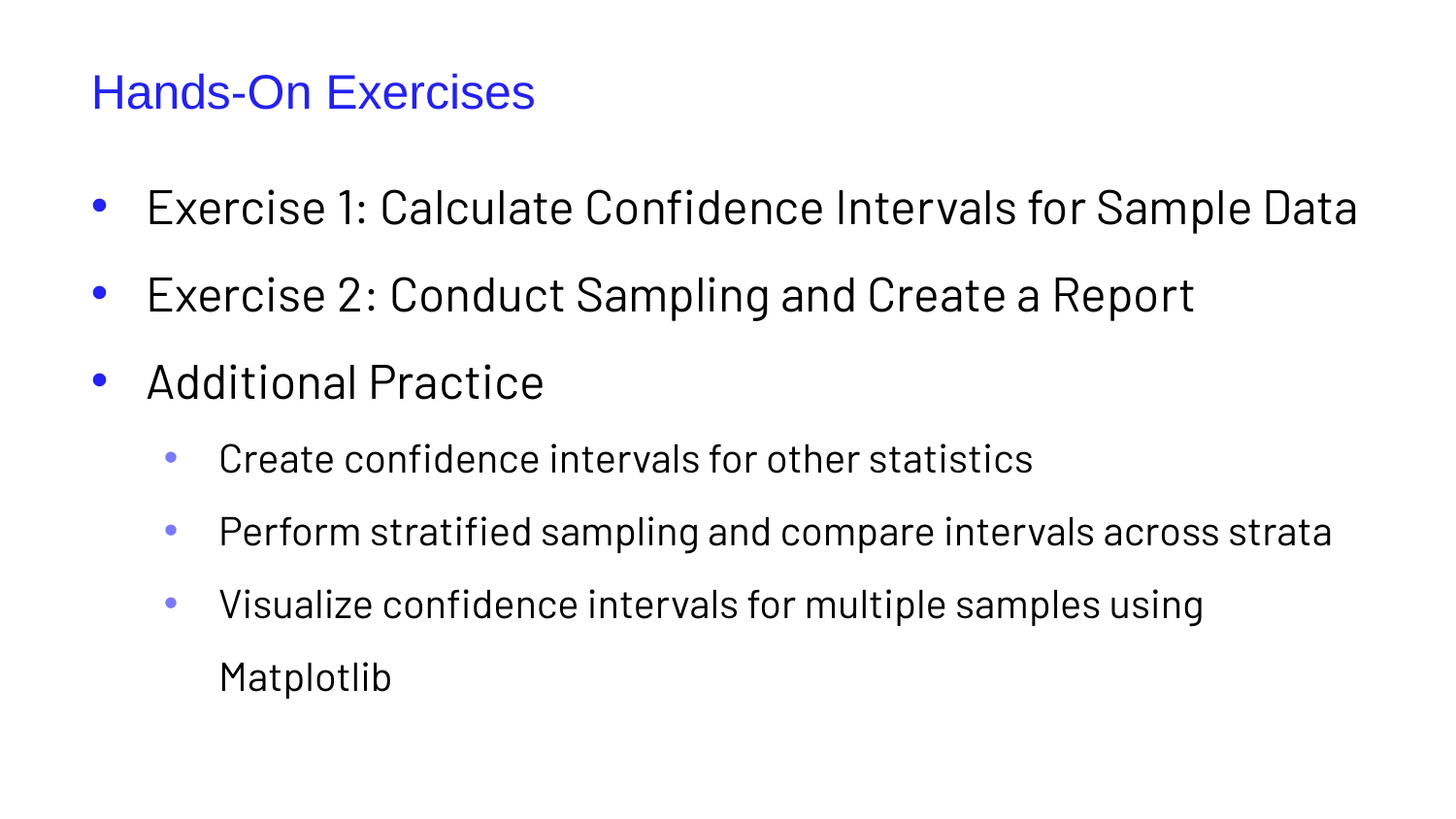

Hands-On Exercises
Exercise 1: Calculate Confidence Intervals for Sample Data
Exercise 2: Conduct Sampling and Create a Report
Additional Practice
Create confidence intervals for other statistics
Perform stratified sampling and compare intervals across strata
Visualize confidence intervals for multiple samples using Matplotlib